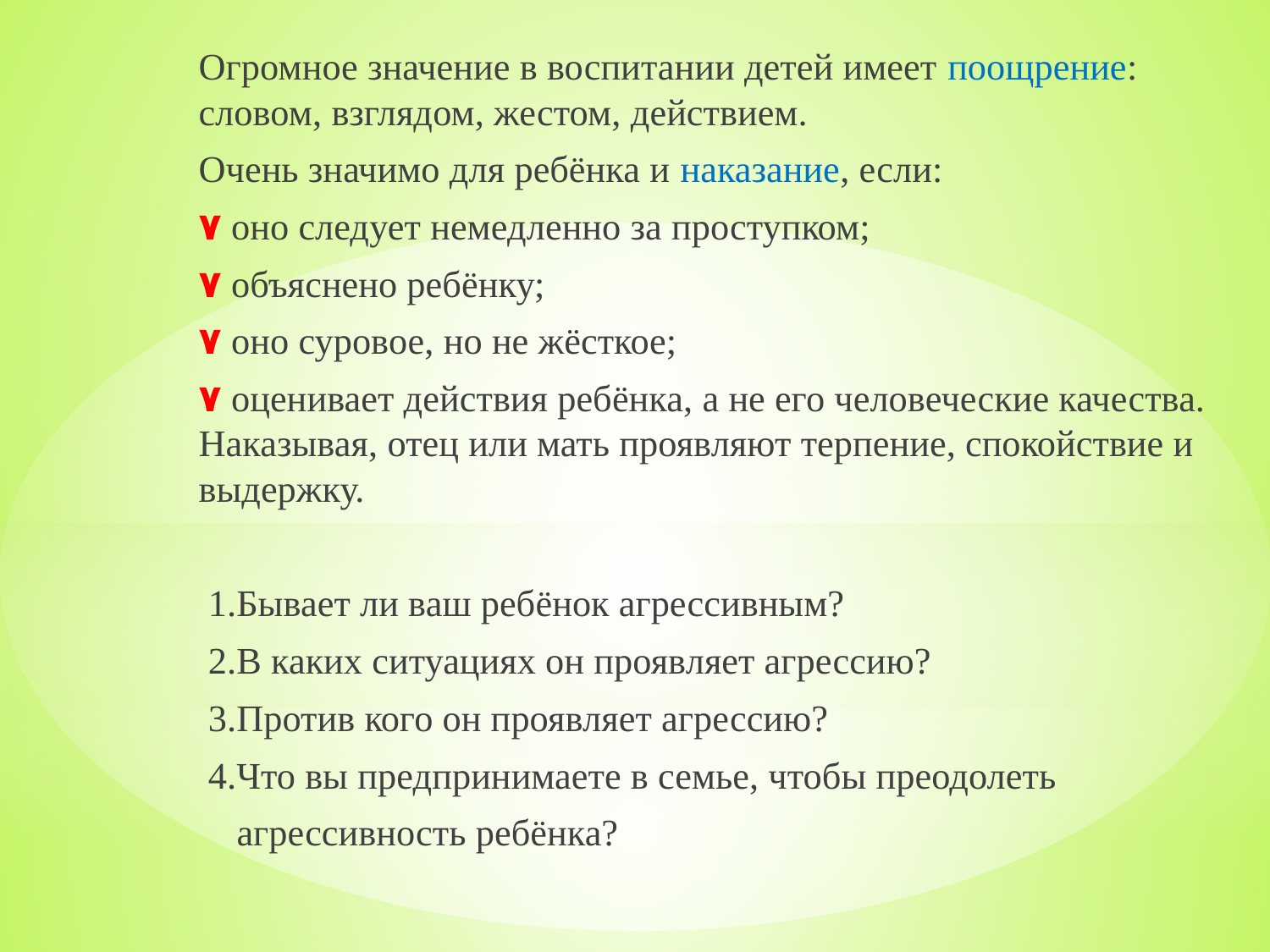

Огромное значение в воспитании детей имеет поощрение: словом, взглядом, жестом, действием.
Очень значимо для ребёнка и наказание, если:
۷ оно следует немедленно за проступком;
۷ объяснено ребёнку;
۷ оно суровое, но не жёсткое;
۷ оценивает действия ребёнка, а не его человеческие качества. Наказывая, отец или мать проявляют терпение, спокойствие и выдержку.

 1.Бывает ли ваш ребёнок агрессивным?
 2.В каких ситуациях он проявляет агрессию?
 3.Против кого он проявляет агрессию?
 4.Что вы предпринимаете в семье, чтобы преодолеть
    агрессивность ребёнка?